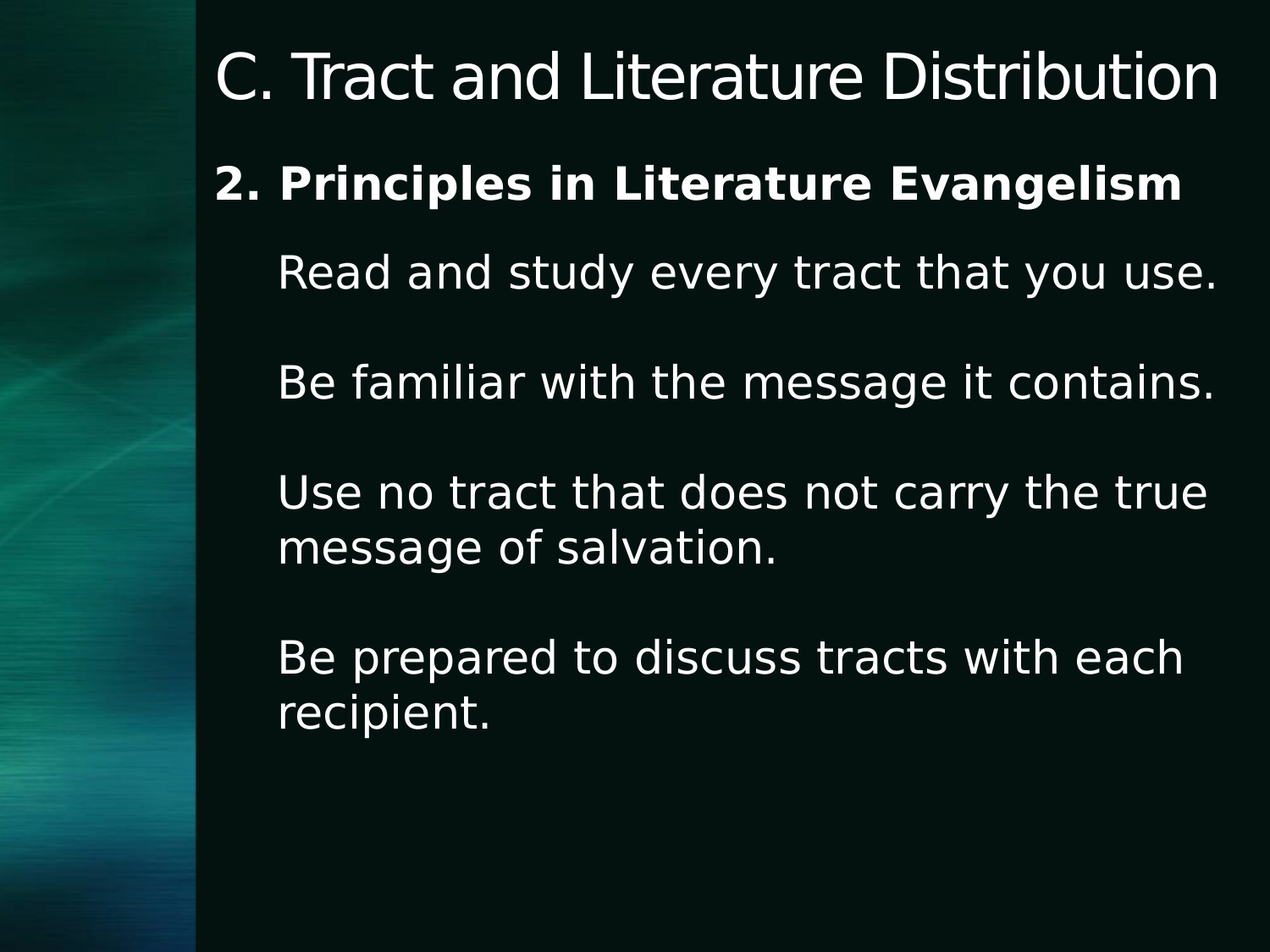

# C. Tract and Literature Distribution
2. Principles in Literature Evangelism

Read and study every tract that you use.

Be familiar with the message it contains.

Use no tract that does not carry the true
message of salvation.

Be prepared to discuss tracts with each
recipient.